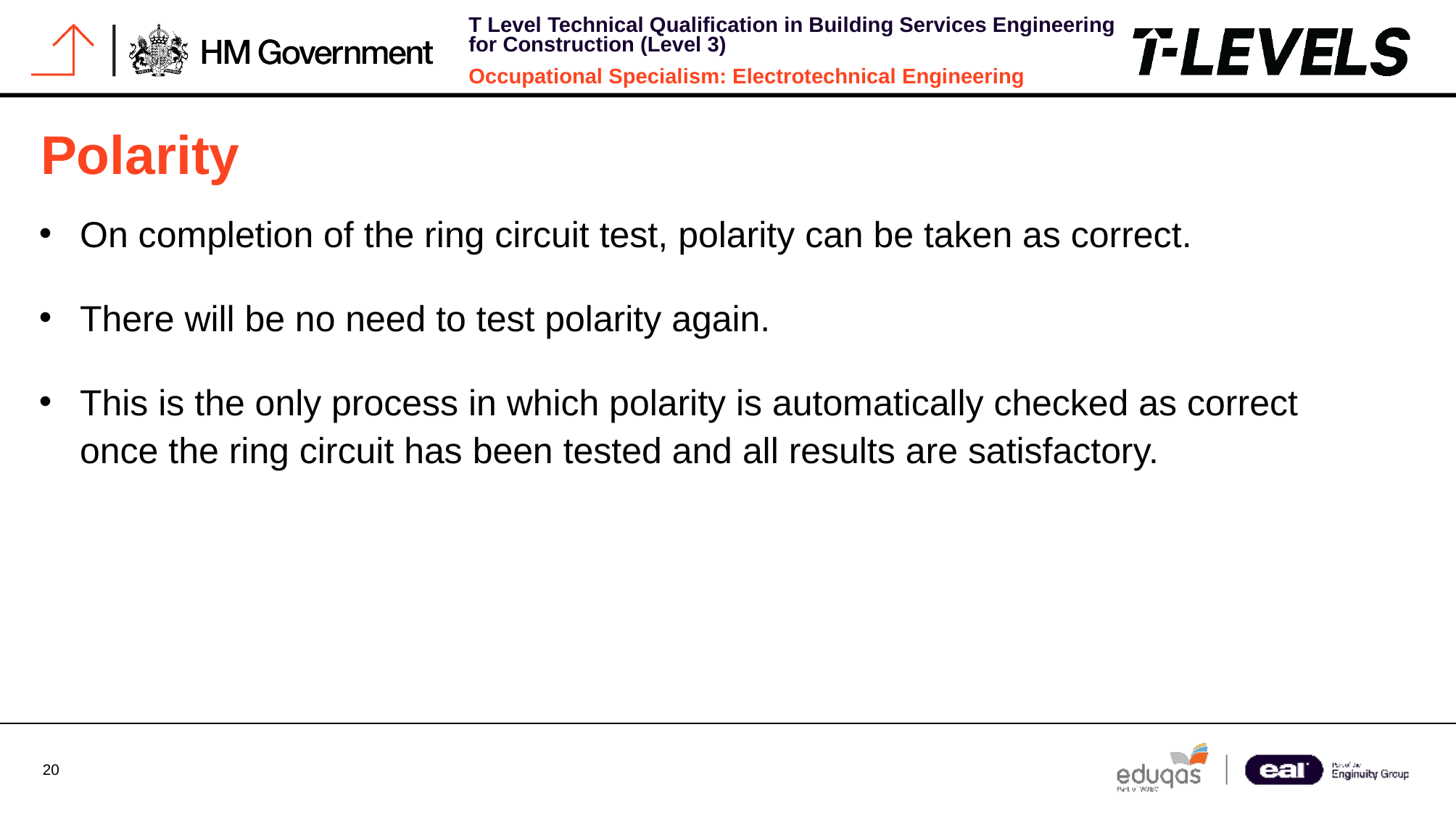

# Polarity
On completion of the ring circuit test, polarity can be taken as correct.
There will be no need to test polarity again.
This is the only process in which polarity is automatically checked as correct once the ring circuit has been tested and all results are satisfactory.